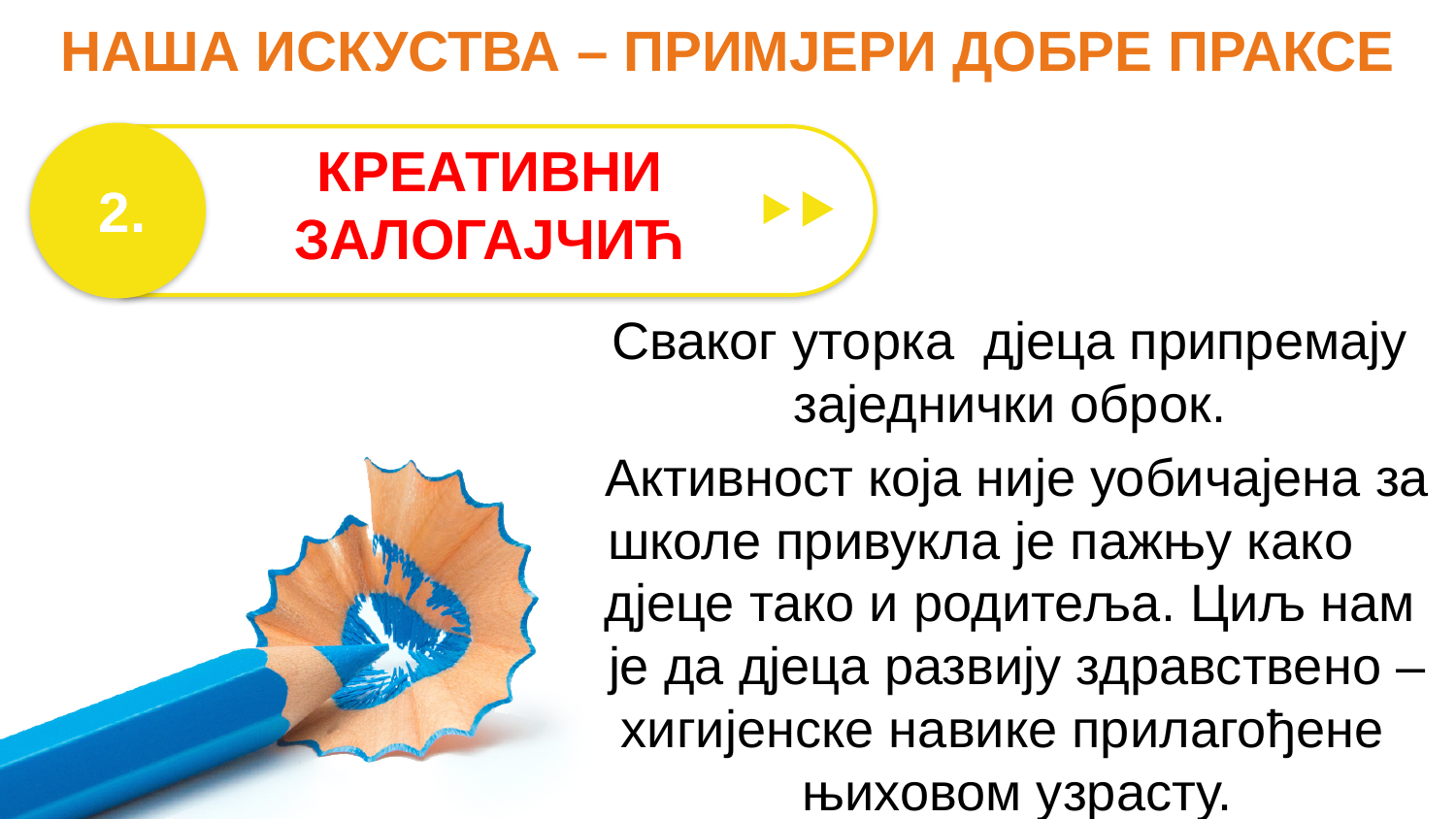

НАША ИСКУСТВА – ПРИМЈЕРИ ДОБРЕ ПРАКСЕ

КРЕАТИВНИ ЗАЛОГАЈЧИЋ
2.

Сваког уторка  дјеца припремају  заједнички оброк.
Активност која није уобичајена за школе привукла је пажњу како      дјеце тако и родитеља. Циљ нам  је да дјеца развију здравствено – хигијенске навике прилагођене   њиховом узрасту.